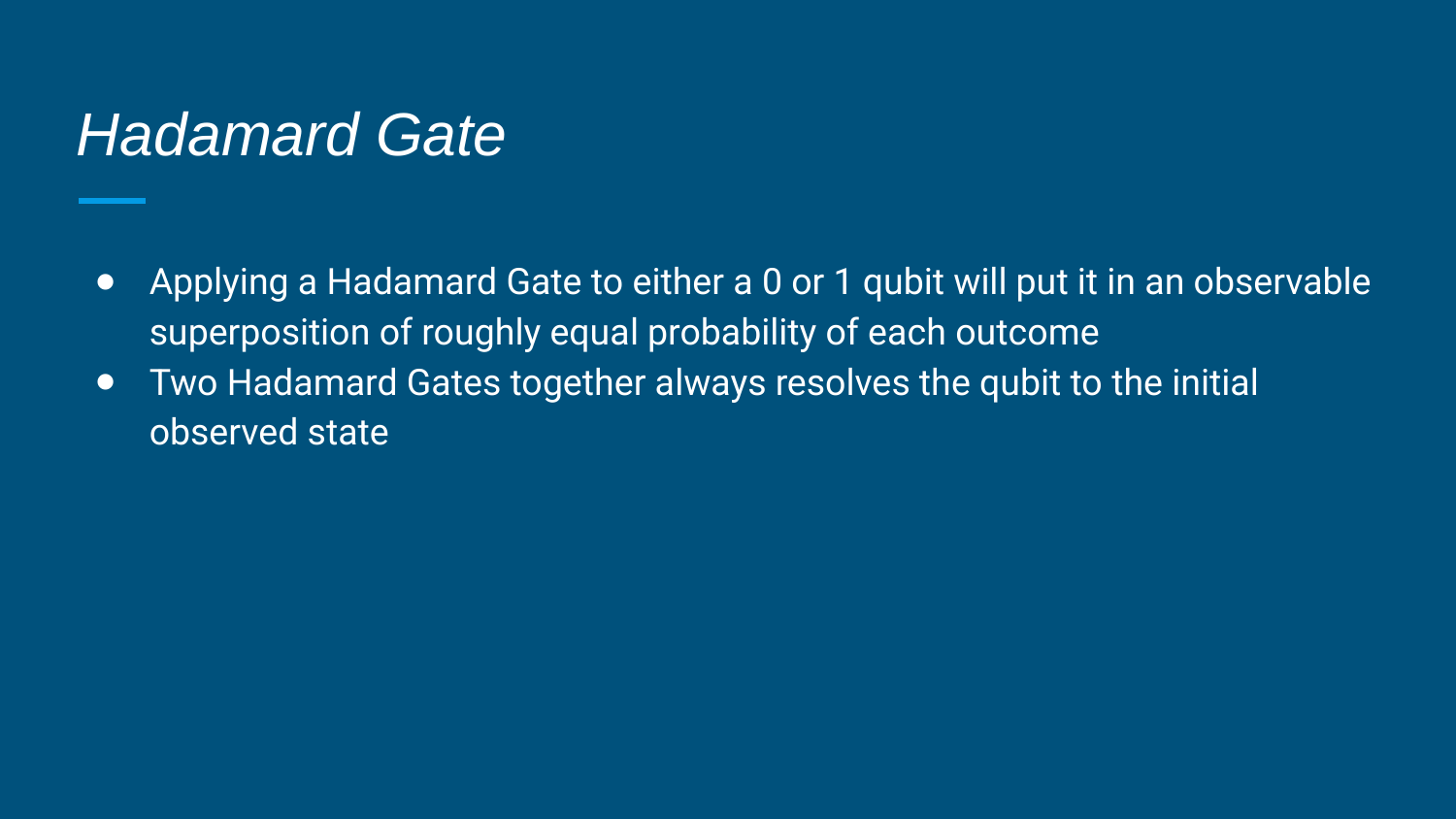

# Hadamard Gate
Applying a Hadamard Gate to either a 0 or 1 qubit will put it in an observable superposition of roughly equal probability of each outcome
Two Hadamard Gates together always resolves the qubit to the initial observed state